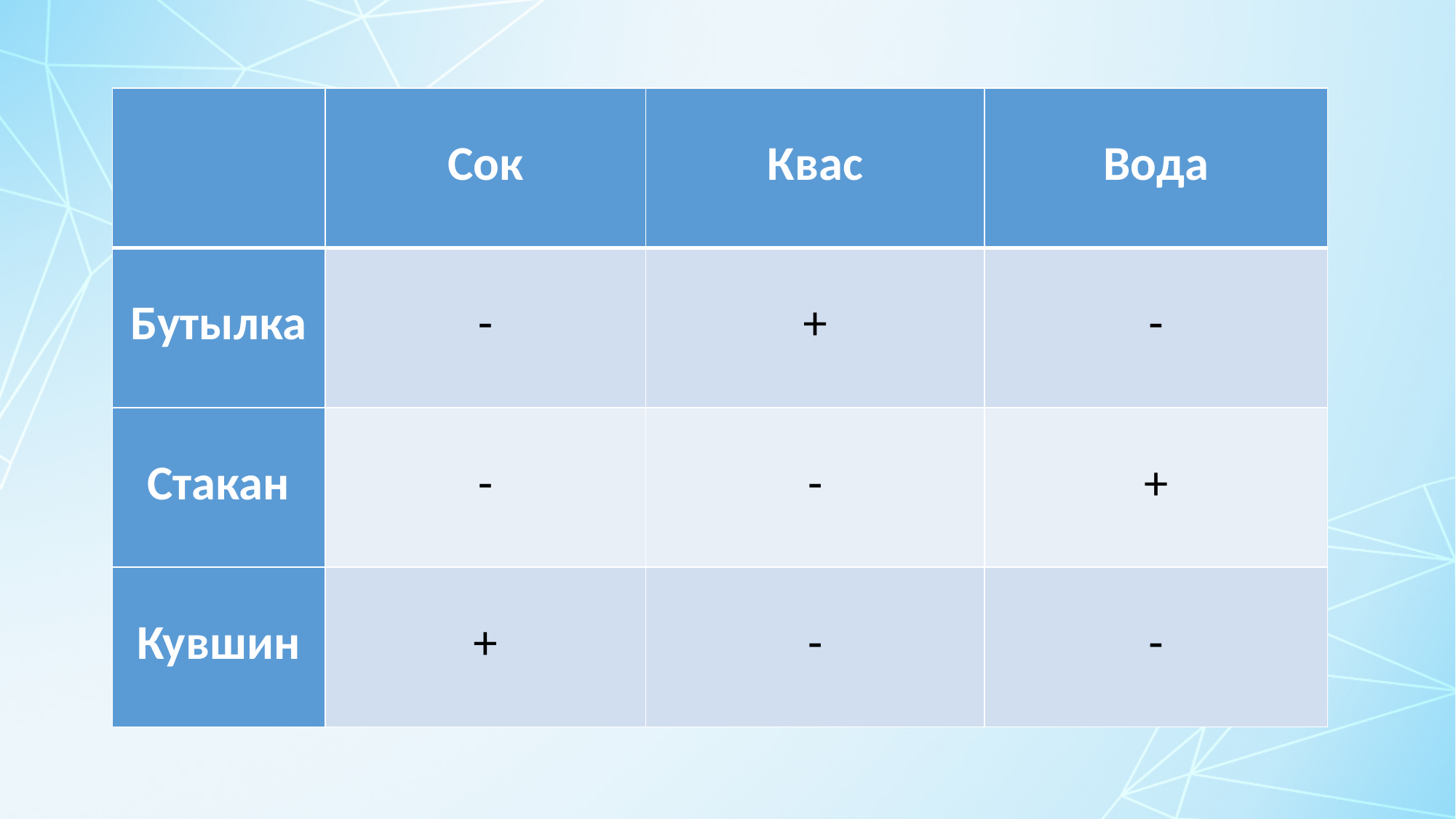

#
|  | Сок | Квас | Вода |
| --- | --- | --- | --- |
| Бутылка | - | + | - |
| Стакан | - | - | + |
| Кувшин | + | - | - |